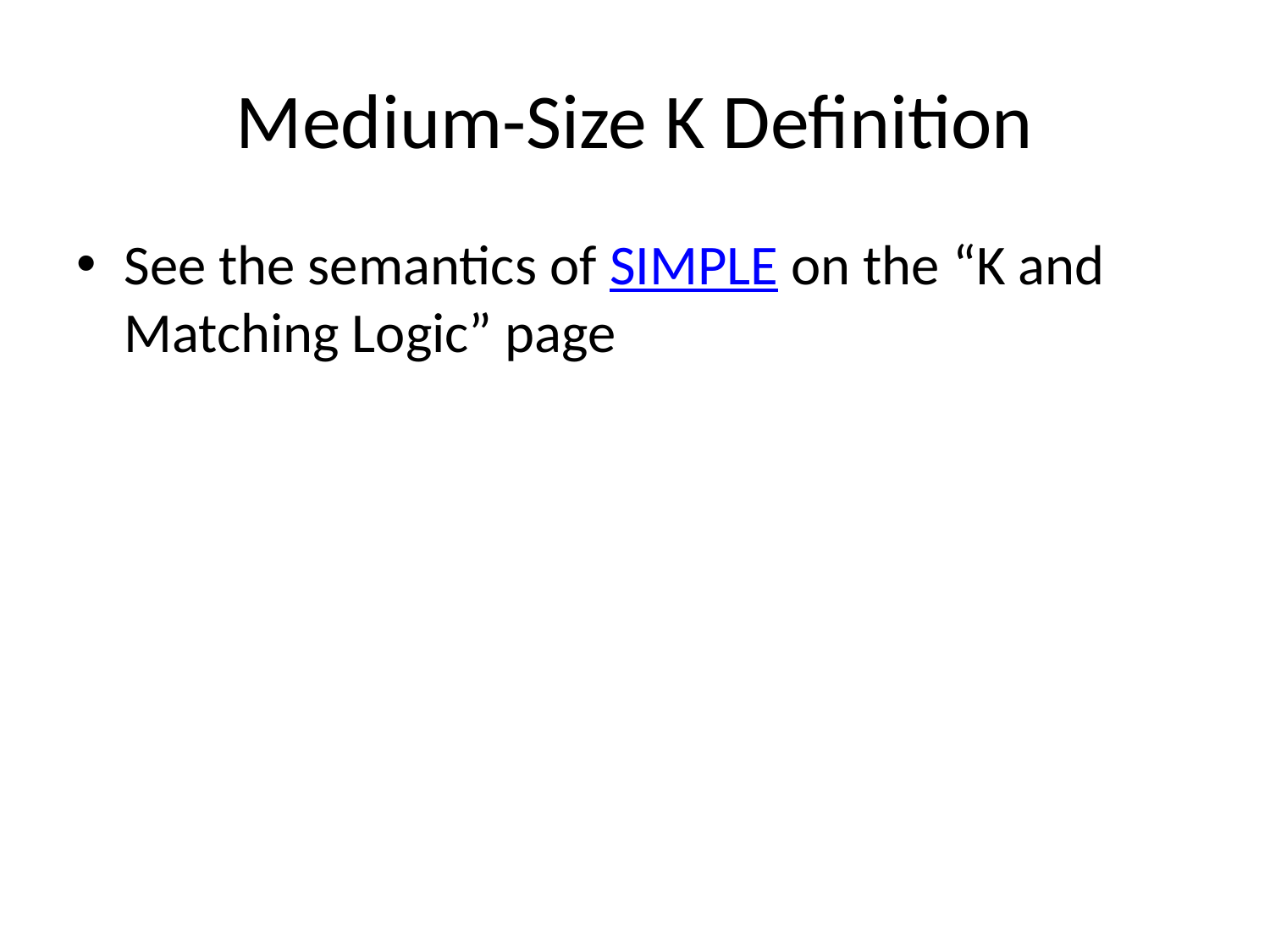

# Medium-Size K Definition
See the semantics of SIMPLE on the “K and Matching Logic” page